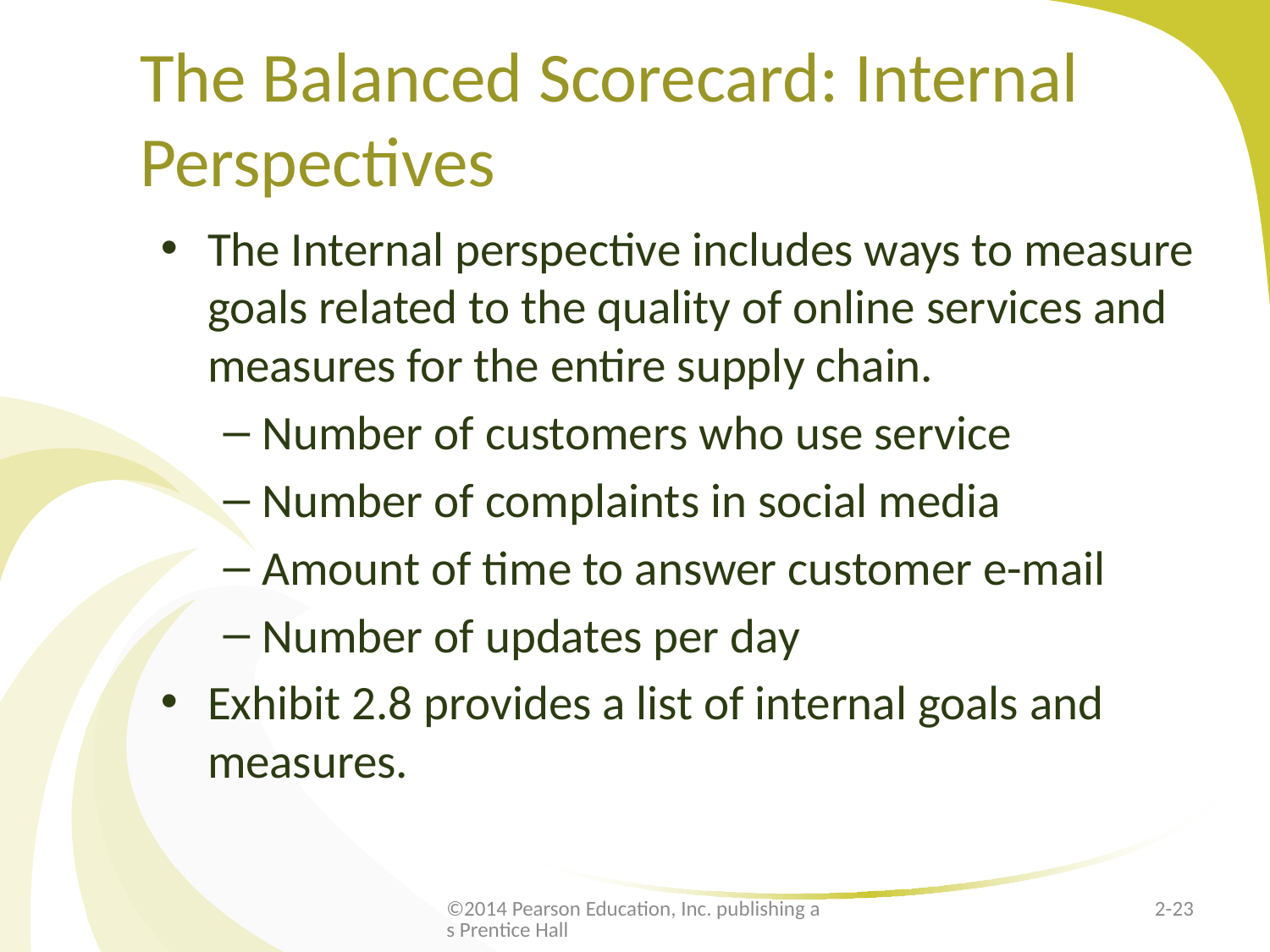

# The Balanced Scorecard: Internal Perspectives
The Internal perspective includes ways to measure goals related to the quality of online services and measures for the entire supply chain.
Number of customers who use service
Number of complaints in social media
Amount of time to answer customer e-mail
Number of updates per day
Exhibit 2.8 provides a list of internal goals and measures.

©2014 Pearson Education, Inc. publishing as Prentice Hall
2-23